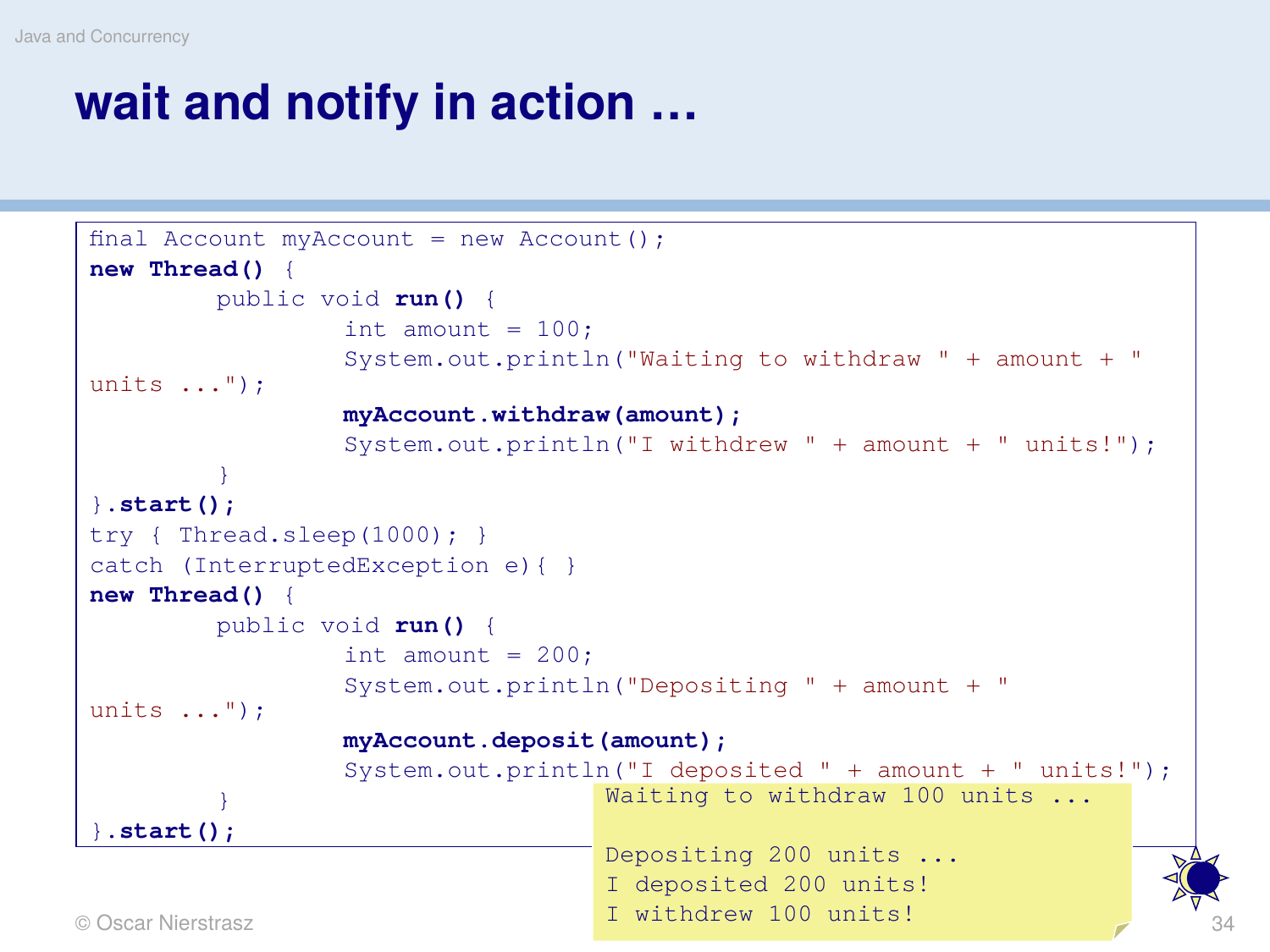

Java and Concurrency
# wait and notify in action …
final Account myAccount = new Account();
new Thread() {
	public void run() {
		int amount = 100;
		System.out.println("Waiting to withdraw " + amount + " units ...");
		myAccount.withdraw(amount);
		System.out.println("I withdrew " + amount + " units!");
	}
}.start();
try { Thread.sleep(1000); }
catch (InterruptedException e){ }
new Thread() {
	public void run() {
		int amount = 200;
		System.out.println("Depositing " + amount + " units ...");
		myAccount.deposit(amount);
		System.out.println("I deposited " + amount + " units!");
	}
}.start();
Waiting to withdraw 100 units ...

Depositing 200 units ...
I deposited 200 units!
I withdrew 100 units!

© Oscar Nierstrasz
34